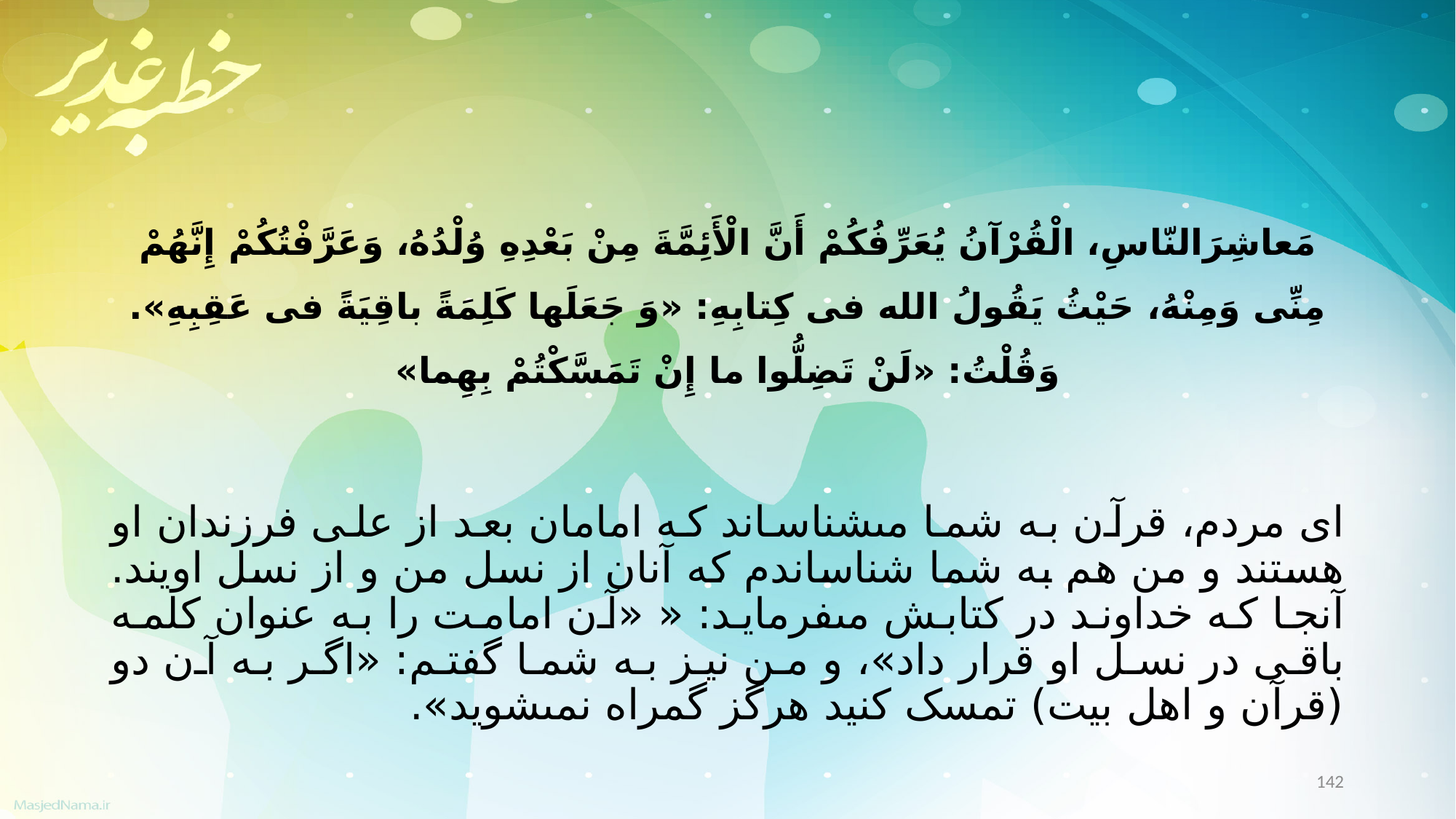

مَعاشِرَالنّاسِ، الْقُرْآنُ یُعَرِّفُکُمْ أَنَّ الْأَئِمَّةَ مِنْ بَعْدِهِ وُلْدُهُ، وَعَرَّفْتُکُمْ إِنَّهُمْ مِنِّی وَمِنْهُ، حَیْثُ یَقُولُ الله فی کِتابِهِ: «وَ جَعَلَها کَلِمَةً باقِیَةً فی عَقِبِهِ». وَقُلْتُ: «لَنْ تَضِلُّوا ما إِنْ تَمَسَّکْتُمْ بِهِما»

اى مردم، قرآن به شما مى‏شناساند که امامان بعد از على فرزندان او هستند و من هم به شما شناساندم که آنان از نسل من و از نسل اویند. آنجا که خداوند در کتابش مى‏فرماید: « «آن امامت را به عنوان کلمه باقى در نسل او قرار داد»، و من نیز به شما گفتم: «اگر به آن دو (قرآن و اهل بیت) تمسک کنید هرگز گمراه نمى‏شوید».
142